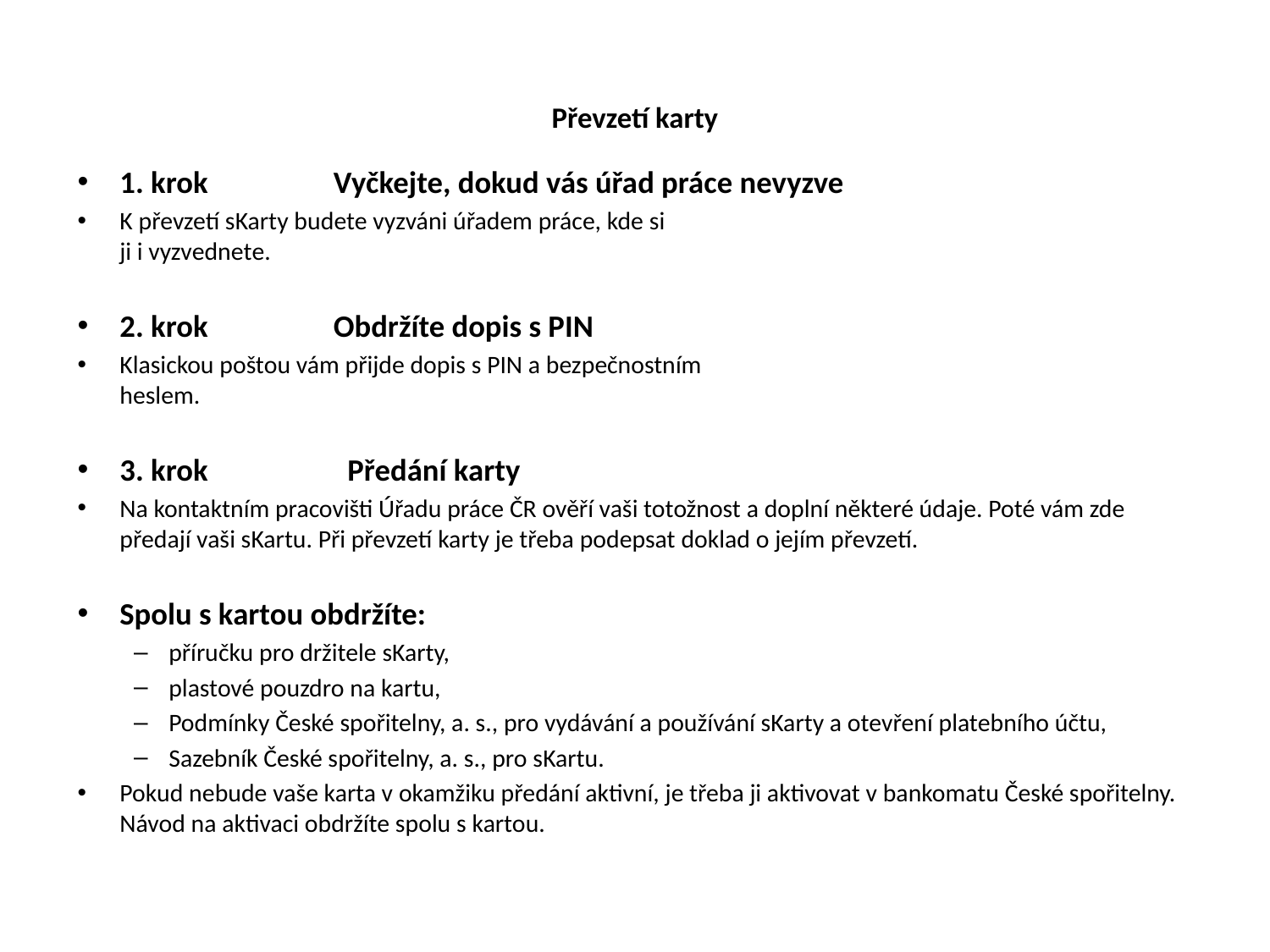

# Převzetí karty
1. krok                  Vyčkejte, dokud vás úřad práce nevyzve
K převzetí sKarty budete vyzváni úřadem práce, kde si 
ji i vyzvednete.

2. krok                  Obdržíte dopis s PIN
Klasickou poštou vám přijde dopis s PIN a bezpečnostním 
heslem.

3. krok                    Předání karty
Na kontaktním pracovišti Úřadu práce ČR ověří vaši totožnost a doplní některé údaje. Poté vám zde předají vaši sKartu. Při převzetí karty je třeba podepsat doklad o jejím převzetí.

Spolu s kartou obdržíte:
příručku pro držitele sKarty,
plastové pouzdro na kartu,
Podmínky České spořitelny, a. s., pro vydávání a používání sKarty a otevření platebního účtu,
Sazebník České spořitelny, a. s., pro sKartu.
Pokud nebude vaše karta v okamžiku předání aktivní, je třeba ji aktivovat v bankomatu České spořitelny. Návod na aktivaci obdržíte spolu s kartou.